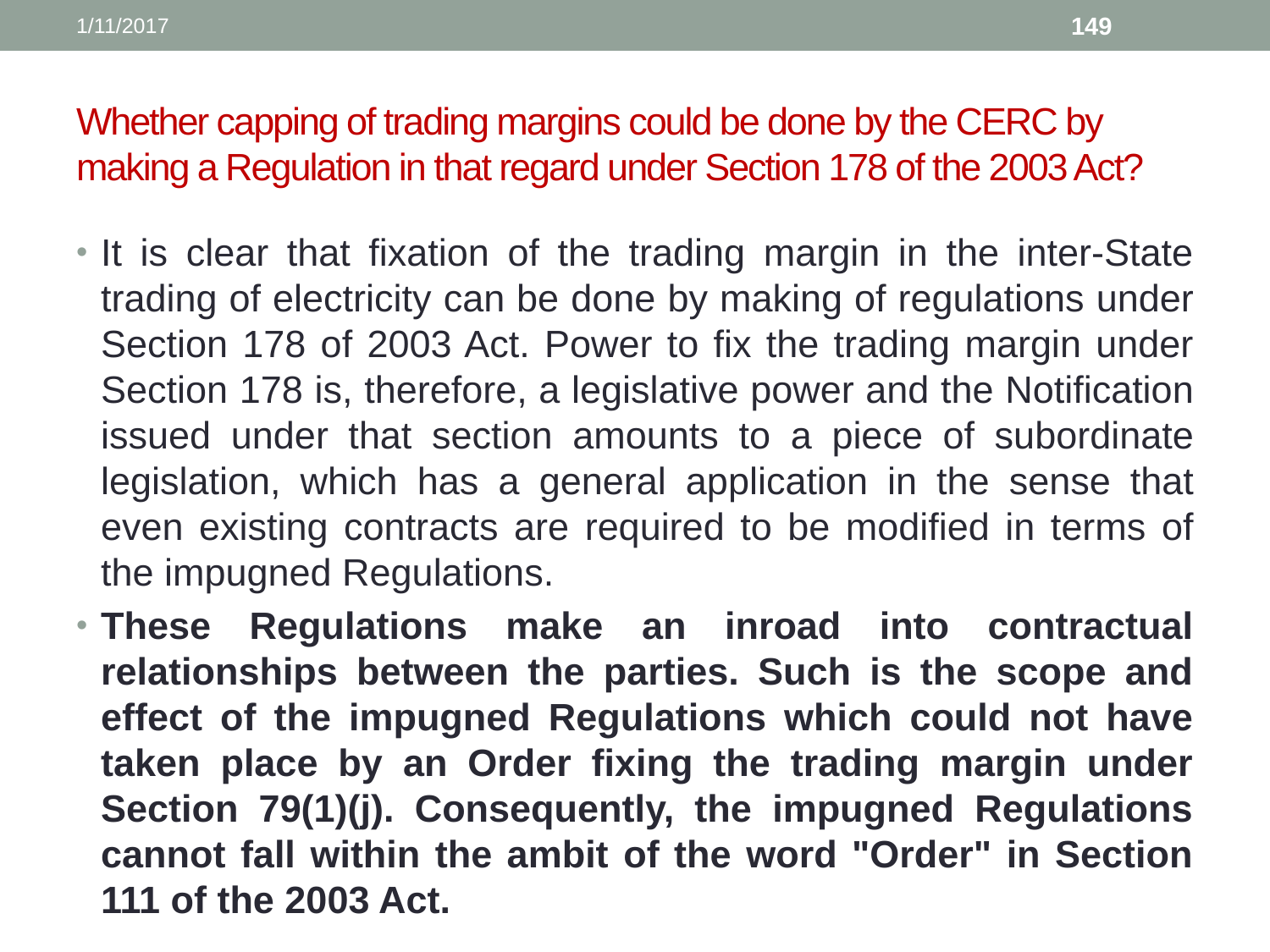

1/11/2017
149
# Whether capping of trading margins could be done by the CERC by making a Regulation in that regard under Section 178 of the 2003 Act?
It is clear that fixation of the trading margin in the inter-State trading of electricity can be done by making of regulations under Section 178 of 2003 Act. Power to fix the trading margin under Section 178 is, therefore, a legislative power and the Notification issued under that section amounts to a piece of subordinate legislation, which has a general application in the sense that even existing contracts are required to be modified in terms of the impugned Regulations.
These Regulations make an inroad into contractual relationships between the parties. Such is the scope and effect of the impugned Regulations which could not have taken place by an Order fixing the trading margin under Section 79(1)(j). Consequently, the impugned Regulations cannot fall within the ambit of the word "Order" in Section 111 of the 2003 Act.